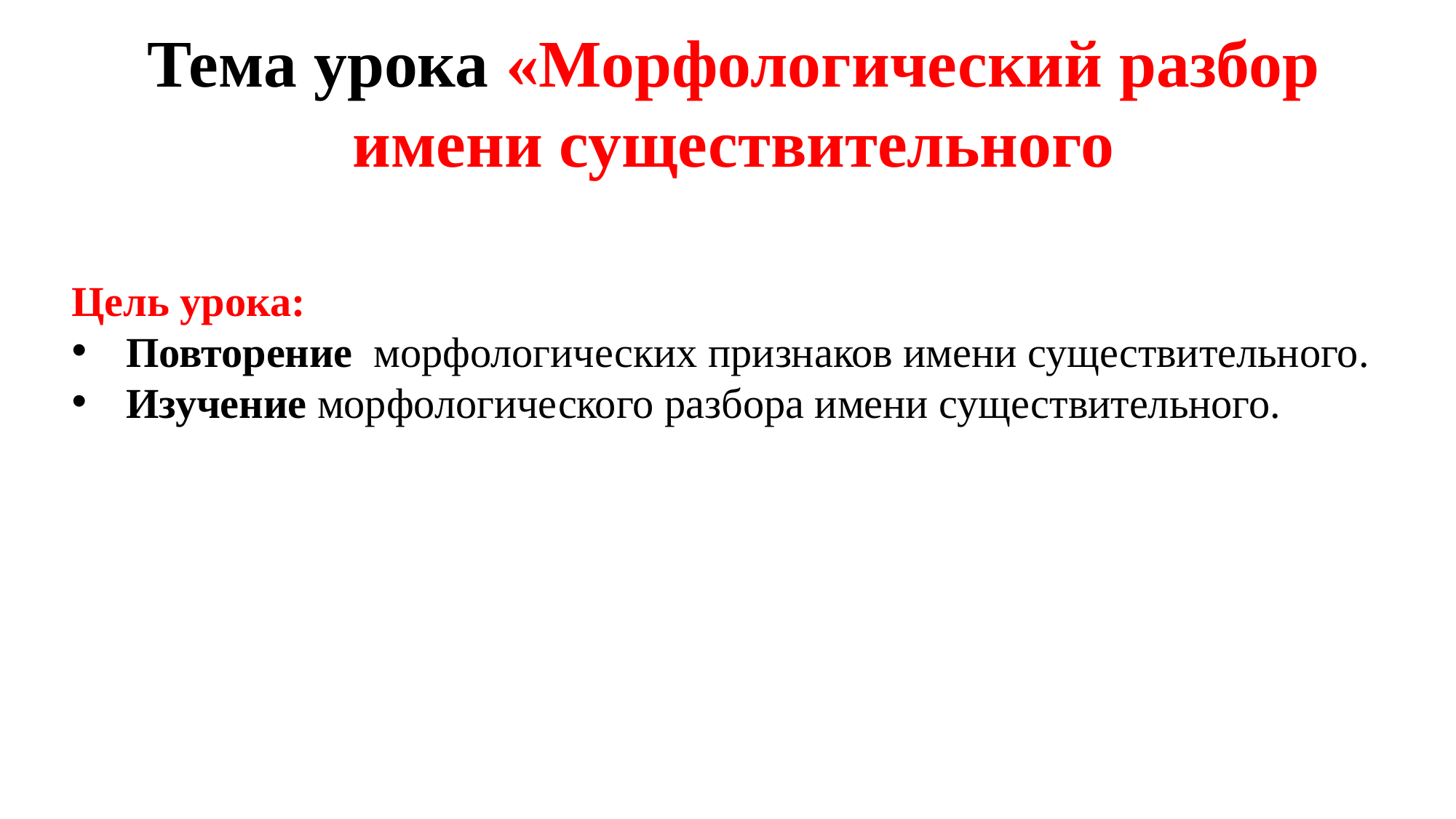

Тема урока «Морфологический разбор имени существительного

Цель урока:
Повторение  морфологических признаков имени существительного.
Изучение морфологического разбора имени существительного.